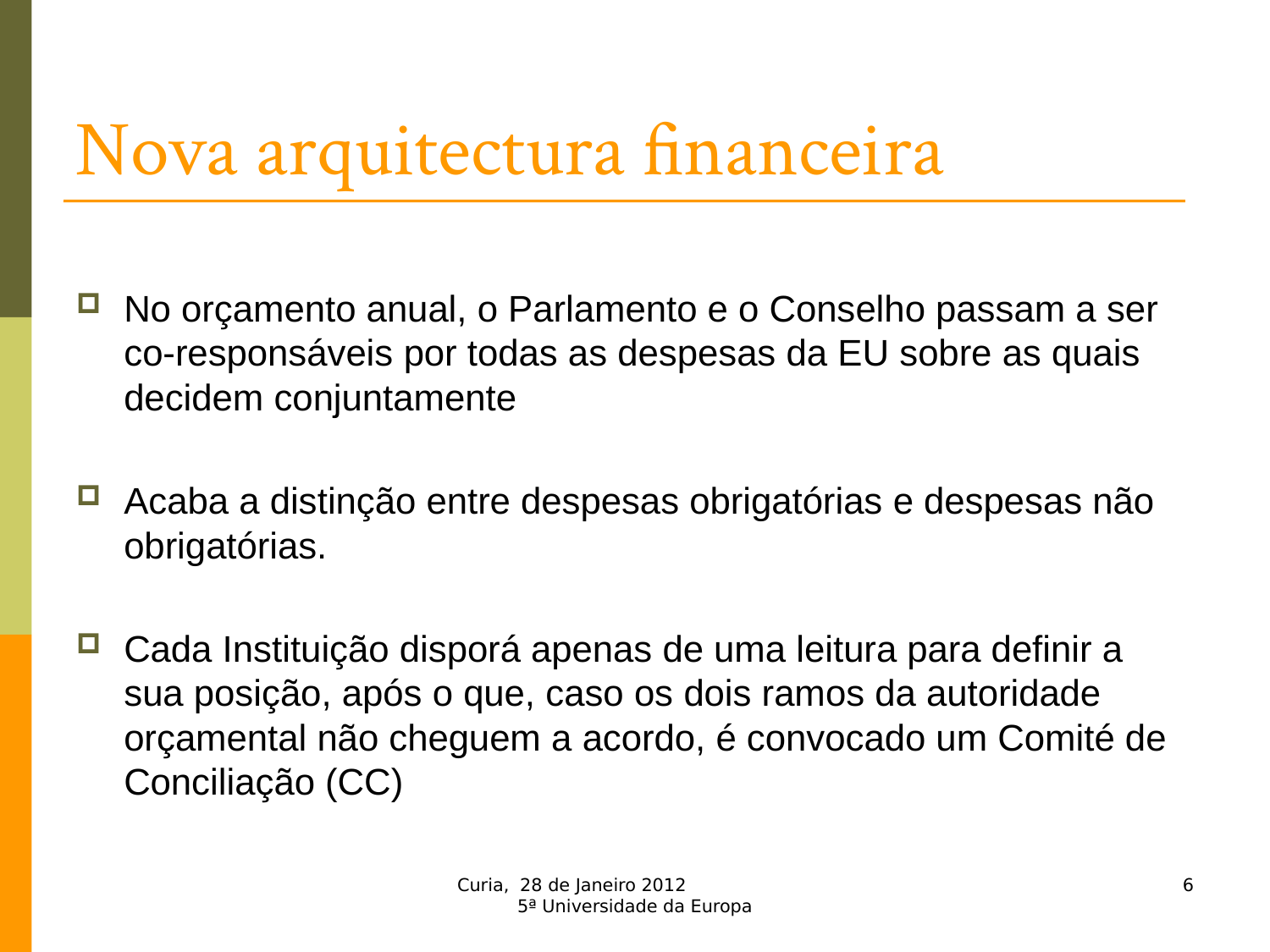

No orçamento anual, o Parlamento e o Conselho passam a ser co-responsáveis por todas as despesas da EU sobre as quais decidem conjuntamente

Acaba a distinção entre despesas obrigatórias e despesas não obrigatórias.

Cada Instituição disporá apenas de uma leitura para definir a sua posição, após o que, caso os dois ramos da autoridade orçamental não cheguem a acordo, é convocado um Comité de Conciliação (CC)
Nova arquitectura financeira
Curia,  28 de Janeiro 2012                        5ª Universidade da Europa
6